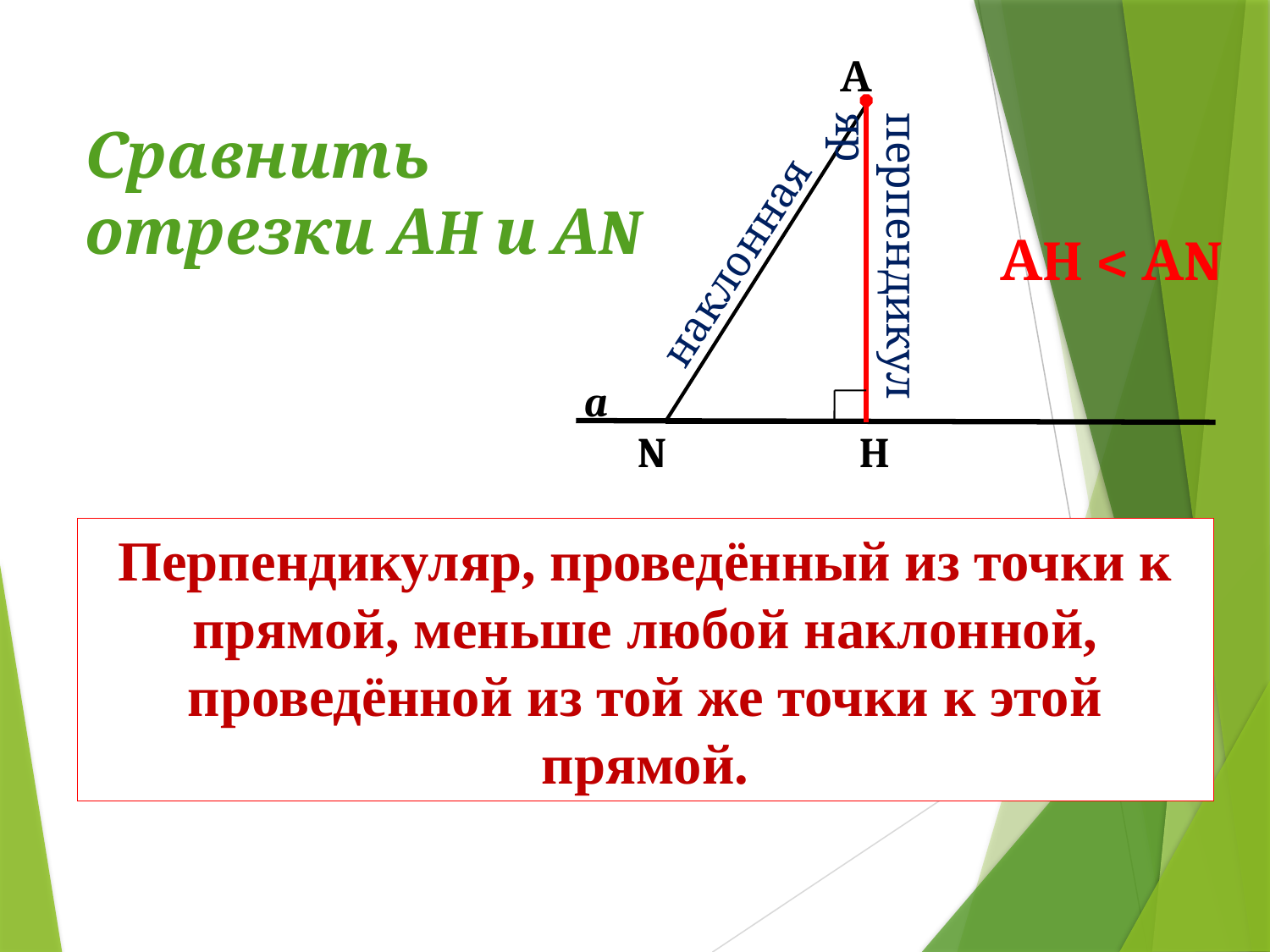

А

Сравнить отрезки АH и АN
АH < АN
наклонная
перпендикуляр
a

N
H

Перпендикуляр, проведённый из точки к прямой, меньше любой наклонной, проведённой из той же точки к этой прямой.